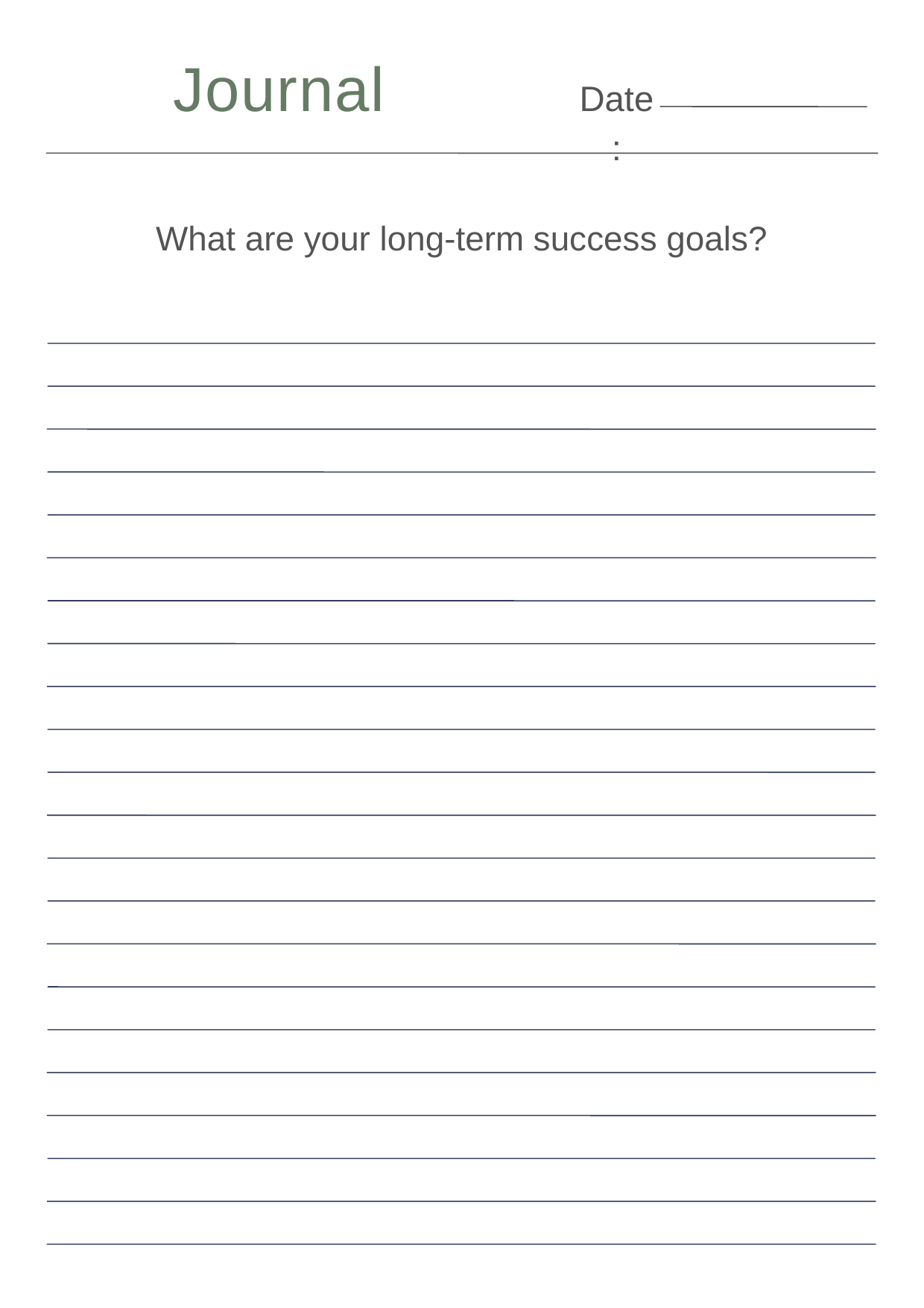

Journal
Date:

What are your long-term success goals?